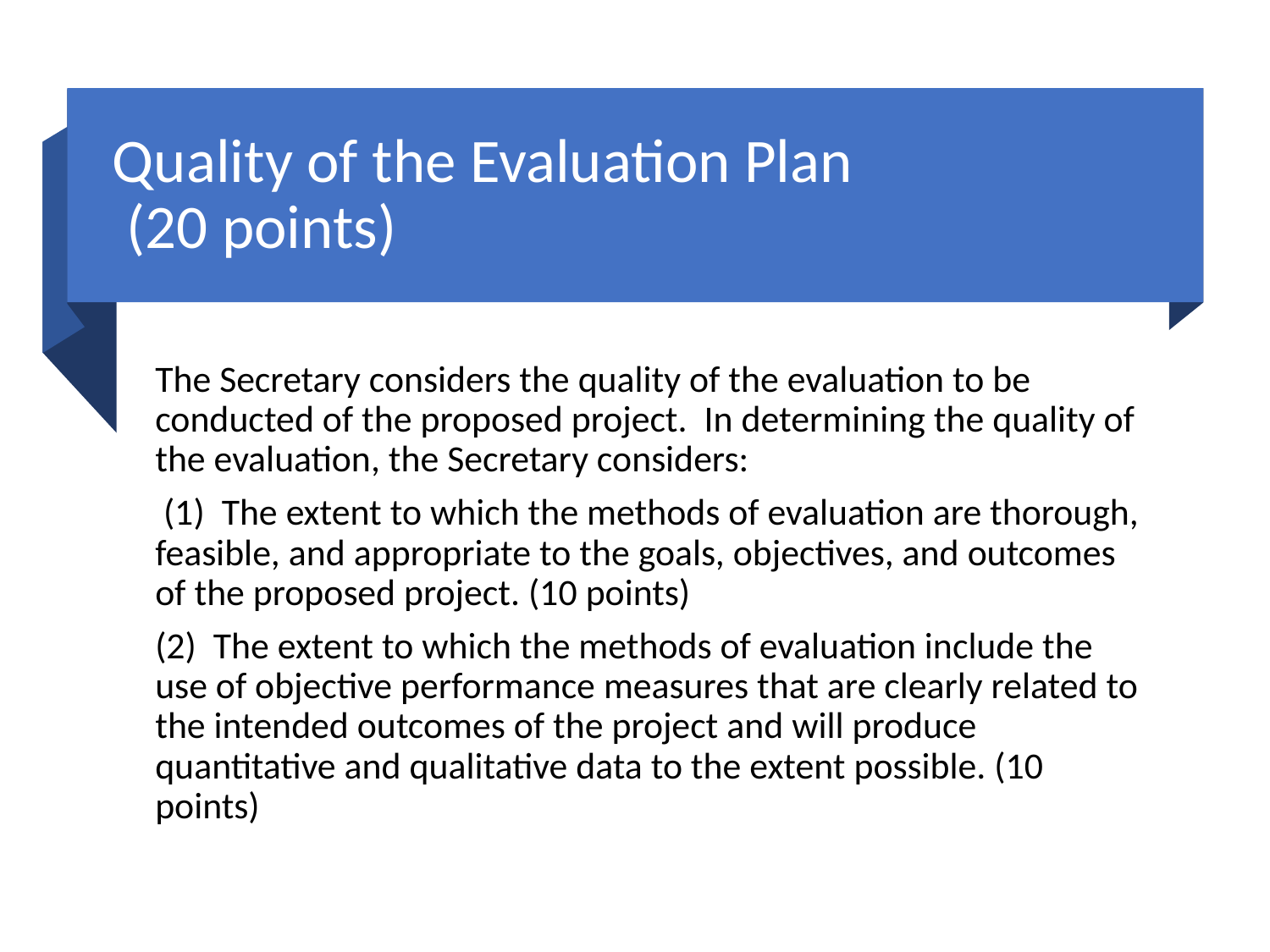

# Quality of the Evaluation Plan (20 points)

The Secretary considers the quality of the evaluation to be conducted of the proposed project.  In determining the quality of the evaluation, the Secretary considers:
 (1)  The extent to which the methods of evaluation are thorough, feasible, and appropriate to the goals, objectives, and outcomes of the proposed project. (10 points)
(2)  The extent to which the methods of evaluation include the use of objective performance measures that are clearly related to the intended outcomes of the project and will produce quantitative and qualitative data to the extent possible. (10 points)